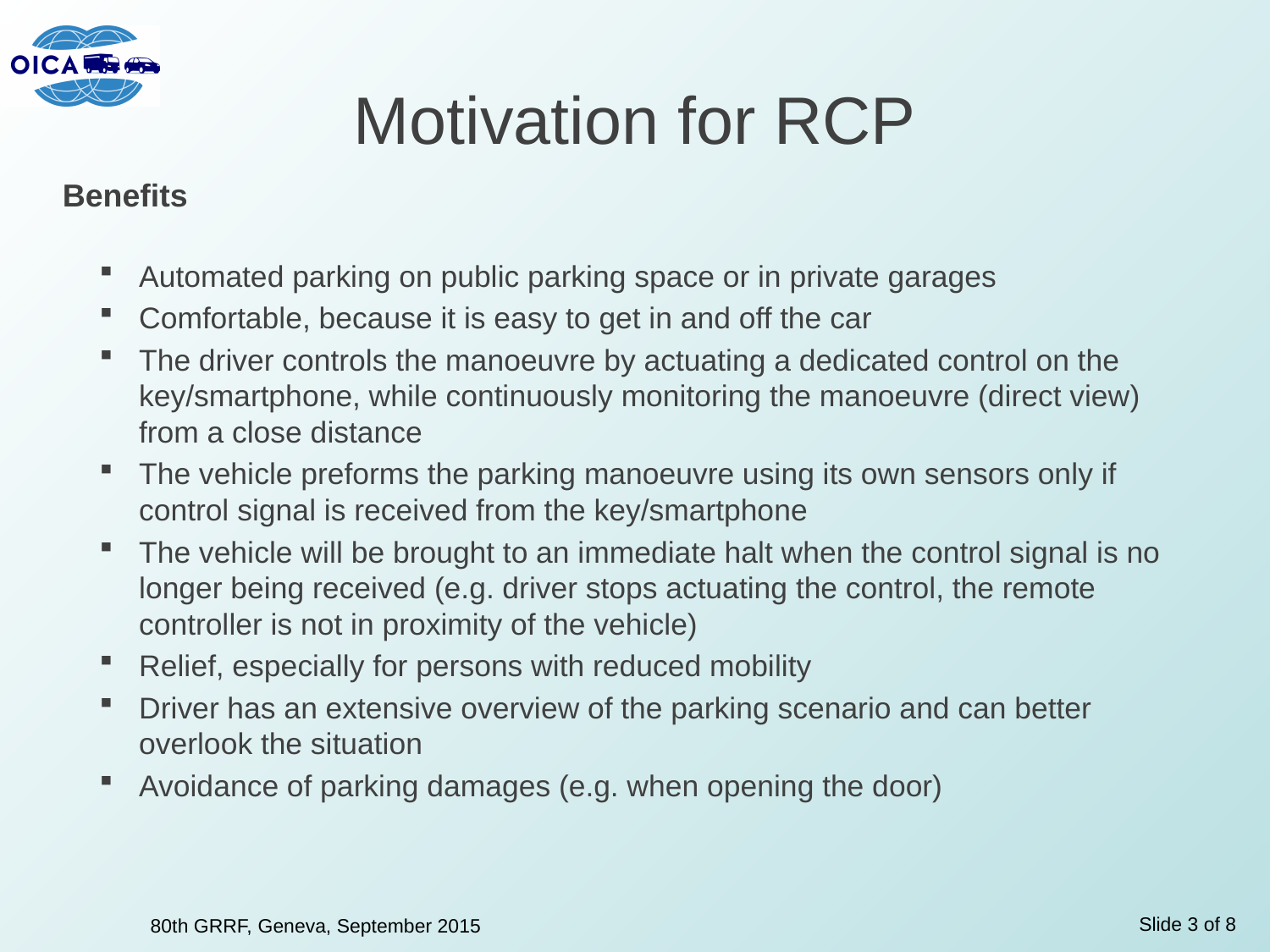

# Motivation for RCP
Benefits
Automated parking on public parking space or in private garages
Comfortable, because it is easy to get in and off the car
The driver controls the manoeuvre by actuating a dedicated control on the key/smartphone, while continuously monitoring the manoeuvre (direct view) from a close distance
The vehicle preforms the parking manoeuvre using its own sensors only if control signal is received from the key/smartphone
The vehicle will be brought to an immediate halt when the control signal is no longer being received (e.g. driver stops actuating the control, the remote controller is not in proximity of the vehicle)
Relief, especially for persons with reduced mobility
Driver has an extensive overview of the parking scenario and can better overlook the situation
Avoidance of parking damages (e.g. when opening the door)
Slide 3 of 8
80th GRRF, Geneva, September 2015